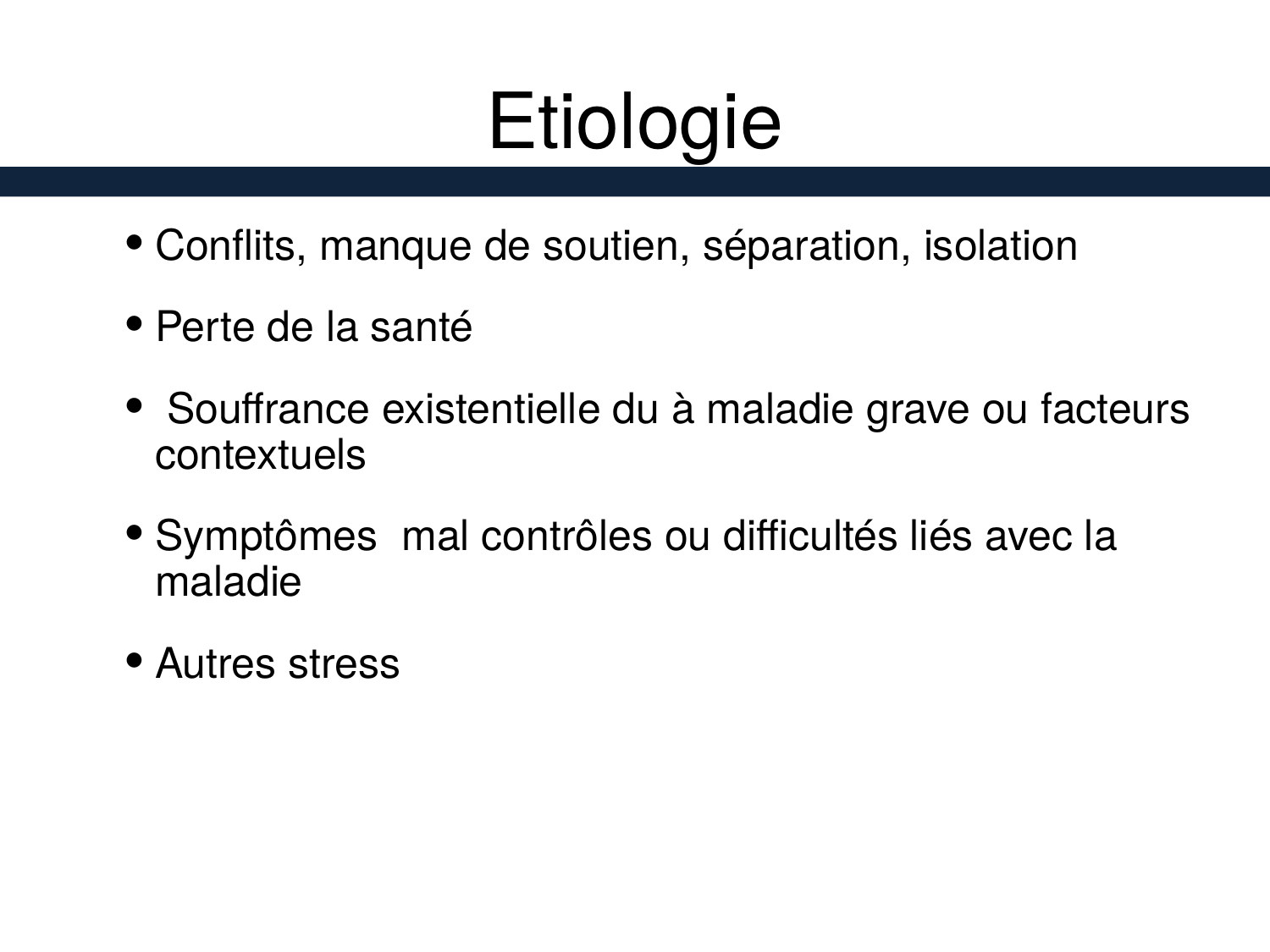

# Etiologie

Conflits, manque de soutien, séparation, isolation
Perte de la santé
 Souffrance existentielle du à maladie grave ou facteurs contextuels
Symptômes  mal contrôles ou difficultés liés avec la maladie
Autres stress